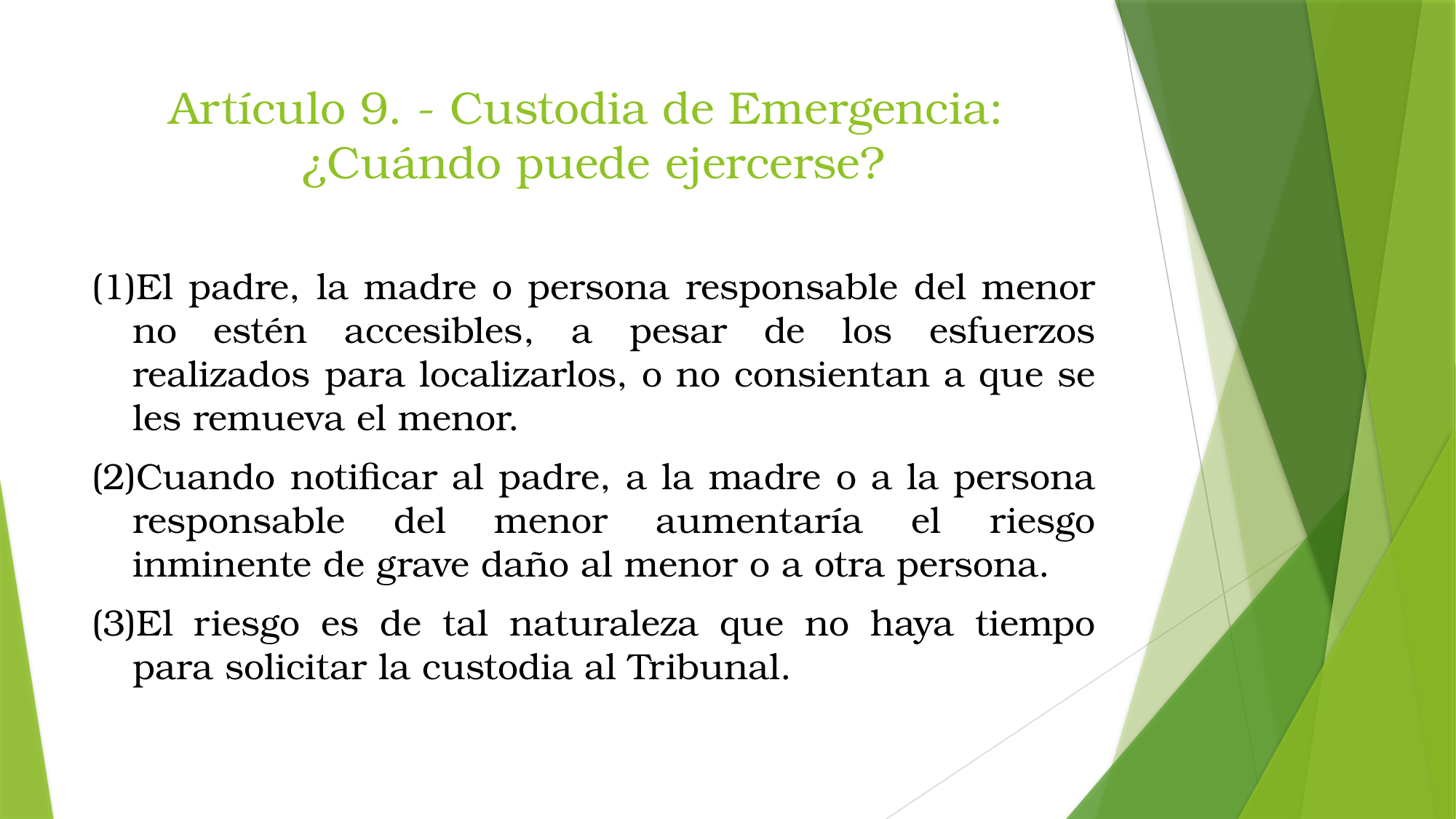

# Artículo 9. - Custodia de Emergencia: ¿Cuándo puede ejercerse?
(1)El padre, la madre o persona responsable del menor no estén accesibles, a pesar de los esfuerzos realizados para localizarlos, o no consientan a que se les remueva el menor.
(2)Cuando notificar al padre, a la madre o a la persona responsable del menor aumentaría el riesgo inminente de grave daño al menor o a otra persona.
(3)El riesgo es de tal naturaleza que no haya tiempo para solicitar la custodia al Tribunal.